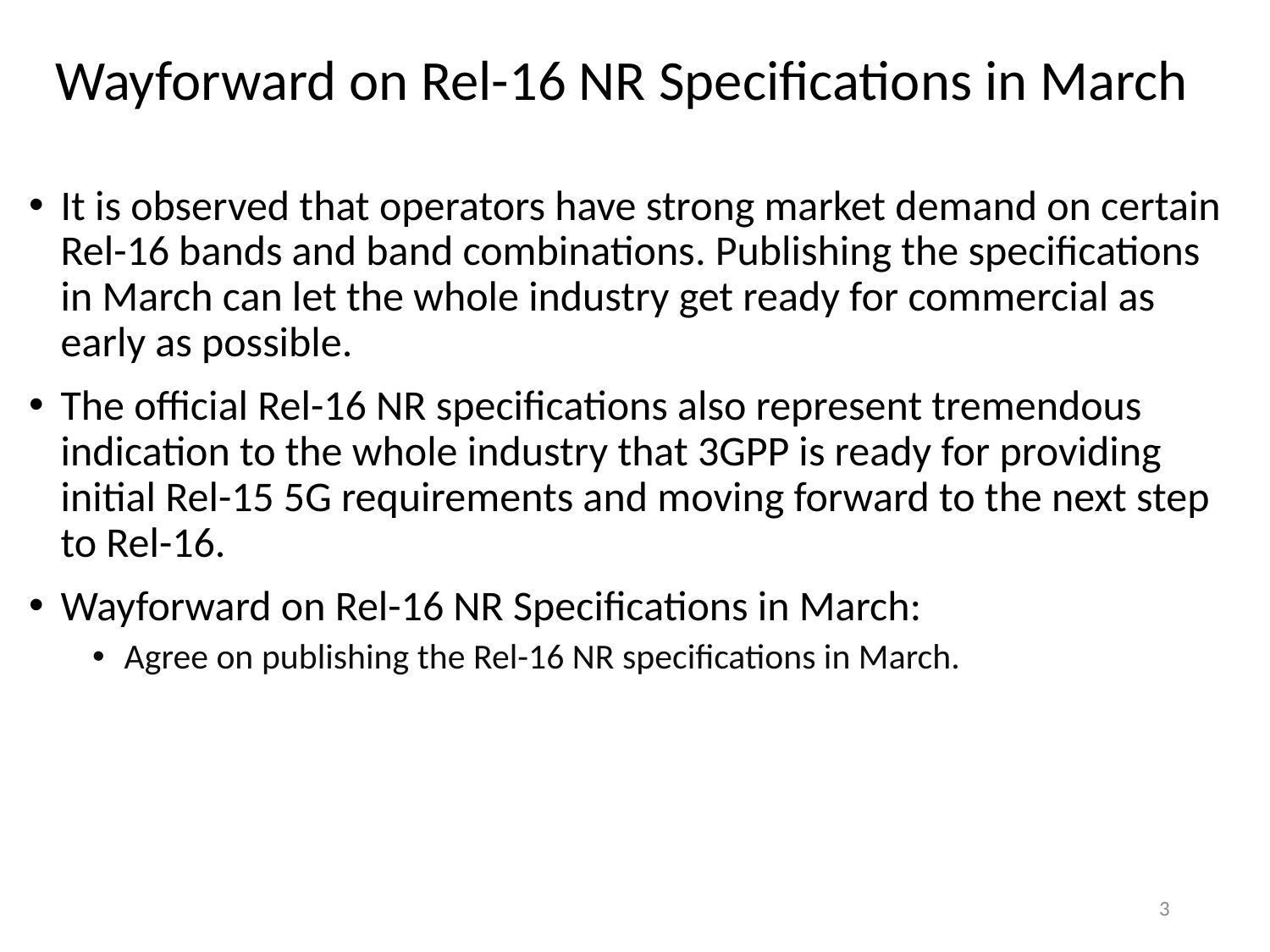

# Wayforward on Rel-16 NR Specifications in March
It is observed that operators have strong market demand on certain Rel-16 bands and band combinations. Publishing the specifications in March can let the whole industry get ready for commercial as early as possible.
The official Rel-16 NR specifications also represent tremendous indication to the whole industry that 3GPP is ready for providing initial Rel-15 5G requirements and moving forward to the next step to Rel-16.
Wayforward on Rel-16 NR Specifications in March:
Agree on publishing the Rel-16 NR specifications in March.
3